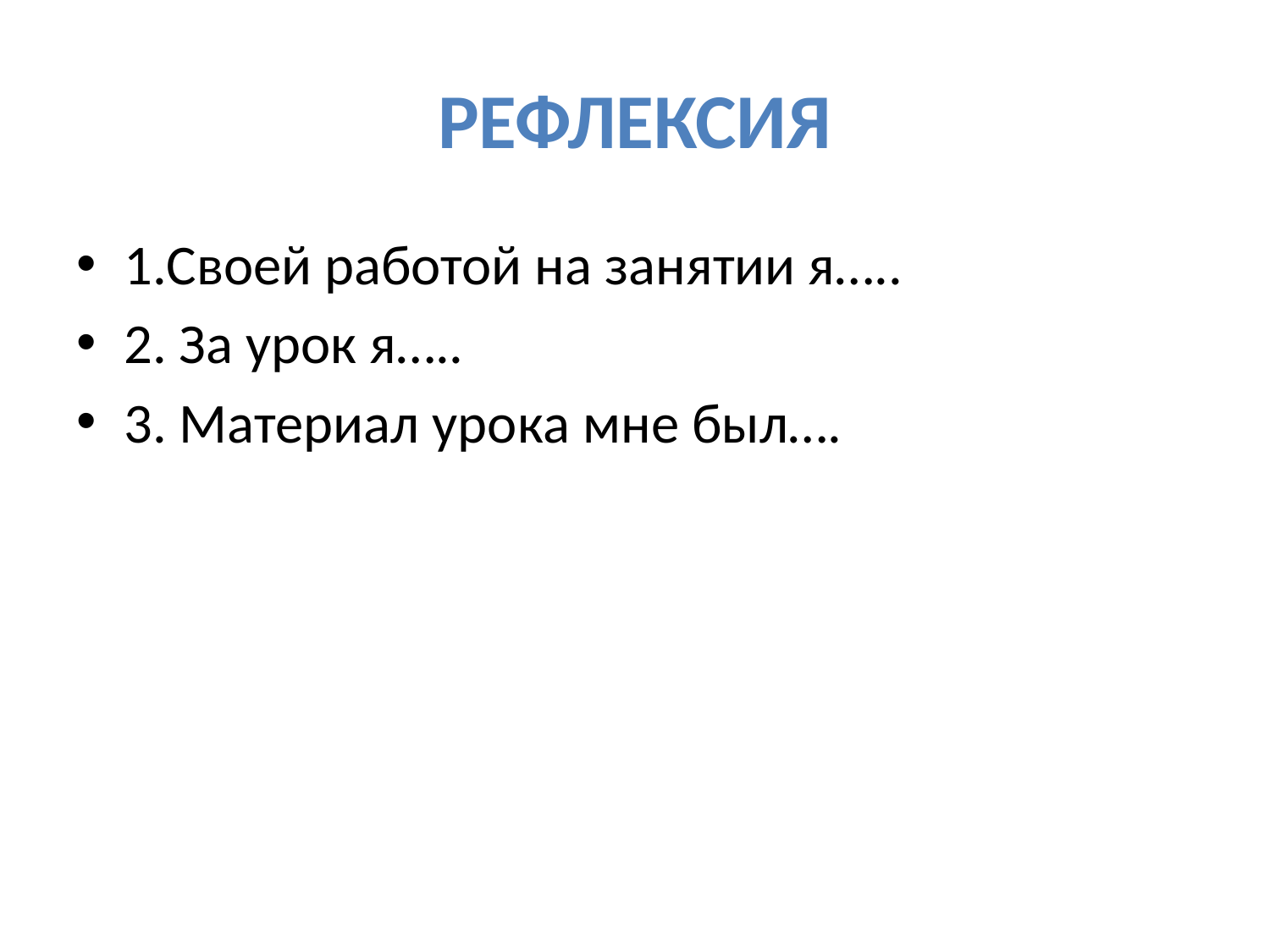

# РЕФЛЕКСИЯ
1.Своей работой на занятии я…..
2. За урок я…..
3. Материал урока мне был….